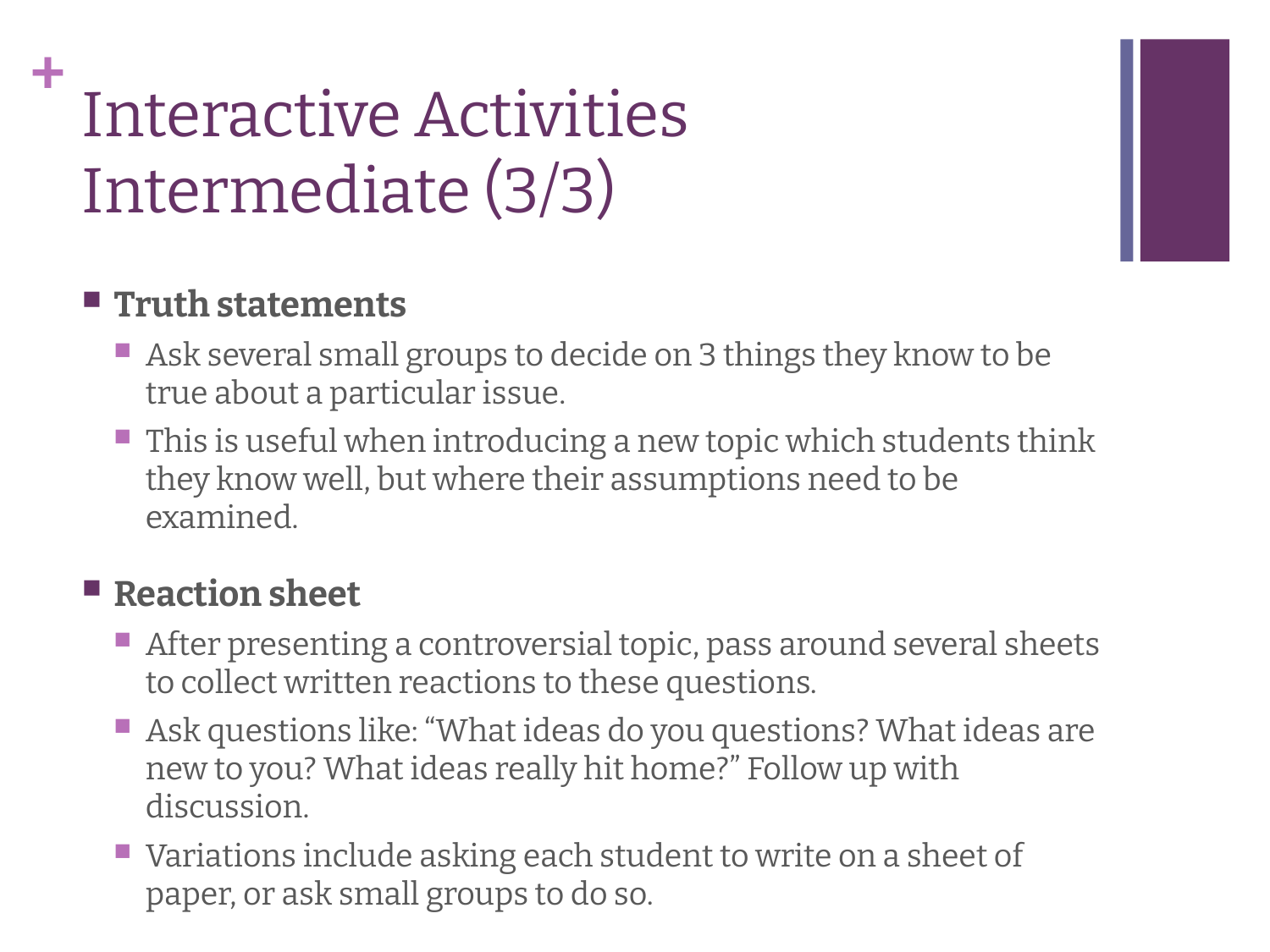

# Interactive Activities Intermediate (3/3)
Truth statements
Ask several small groups to decide on 3 things they know to be true about a particular issue.
This is useful when introducing a new topic which students think they know well, but where their assumptions need to be examined.
Reaction sheet
After presenting a controversial topic, pass around several sheets to collect written reactions to these questions.
Ask questions like: “What ideas do you questions? What ideas are new to you? What ideas really hit home?” Follow up with discussion.
Variations include asking each student to write on a sheet of paper, or ask small groups to do so.